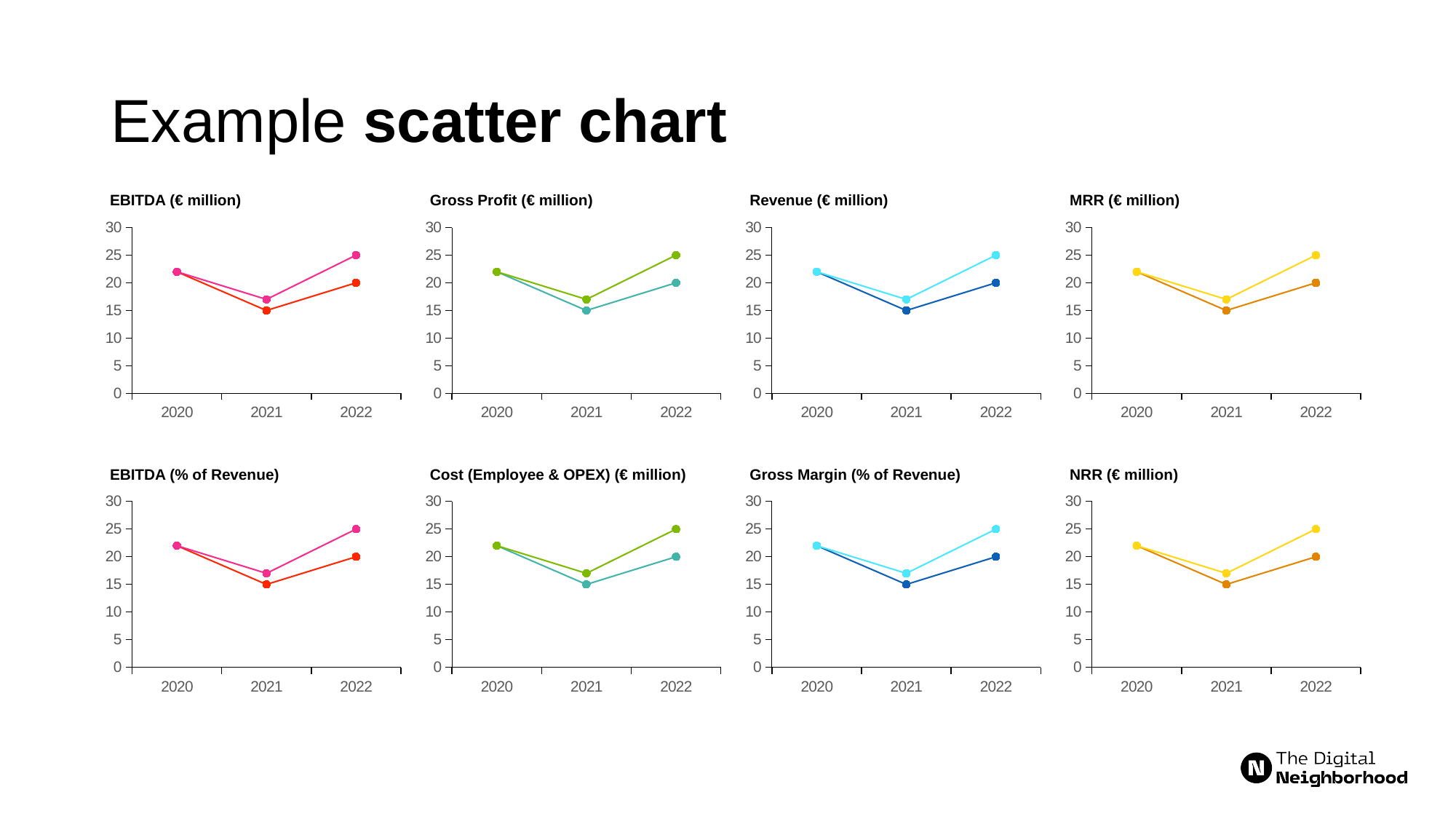

# Example scatter chart
EBITDA (€ million)
Gross Profit (€ million)
Revenue (€ million)
MRR (€ million)

### Chart

| Category | Series 1 | Series 2 |
|---|---|---|
| 2020 | 22.0 | 22.0 |
| 2021 | 15.0 | 17.0 |
| 2022 | 20.0 | 25.0 |

### Chart

| Category | Series 1 | Series 2 |
|---|---|---|
| 2020 | 22.0 | 22.0 |
| 2021 | 15.0 | 17.0 |
| 2022 | 20.0 | 25.0 |

### Chart

| Category | Series 1 | Series 2 |
|---|---|---|
| 2020 | 22.0 | 22.0 |
| 2021 | 15.0 | 17.0 |
| 2022 | 20.0 | 25.0 |

### Chart

| Category | Series 1 | Series 2 |
|---|---|---|
| 2020 | 22.0 | 22.0 |
| 2021 | 15.0 | 17.0 |
| 2022 | 20.0 | 25.0 |
EBITDA (% of Revenue)
Cost (Employee & OPEX) (€ million)
Gross Margin (% of Revenue)
NRR (€ million)

### Chart

| Category | Series 1 | Series 2 |
|---|---|---|
| 2020 | 22.0 | 22.0 |
| 2021 | 15.0 | 17.0 |
| 2022 | 20.0 | 25.0 |

### Chart

| Category | Series 1 | Series 2 |
|---|---|---|
| 2020 | 22.0 | 22.0 |
| 2021 | 15.0 | 17.0 |
| 2022 | 20.0 | 25.0 |

### Chart

| Category | Series 1 | Series 2 |
|---|---|---|
| 2020 | 22.0 | 22.0 |
| 2021 | 15.0 | 17.0 |
| 2022 | 20.0 | 25.0 |

### Chart

| Category | Series 1 | Series 2 |
|---|---|---|
| 2020 | 22.0 | 22.0 |
| 2021 | 15.0 | 17.0 |
| 2022 | 20.0 | 25.0 |